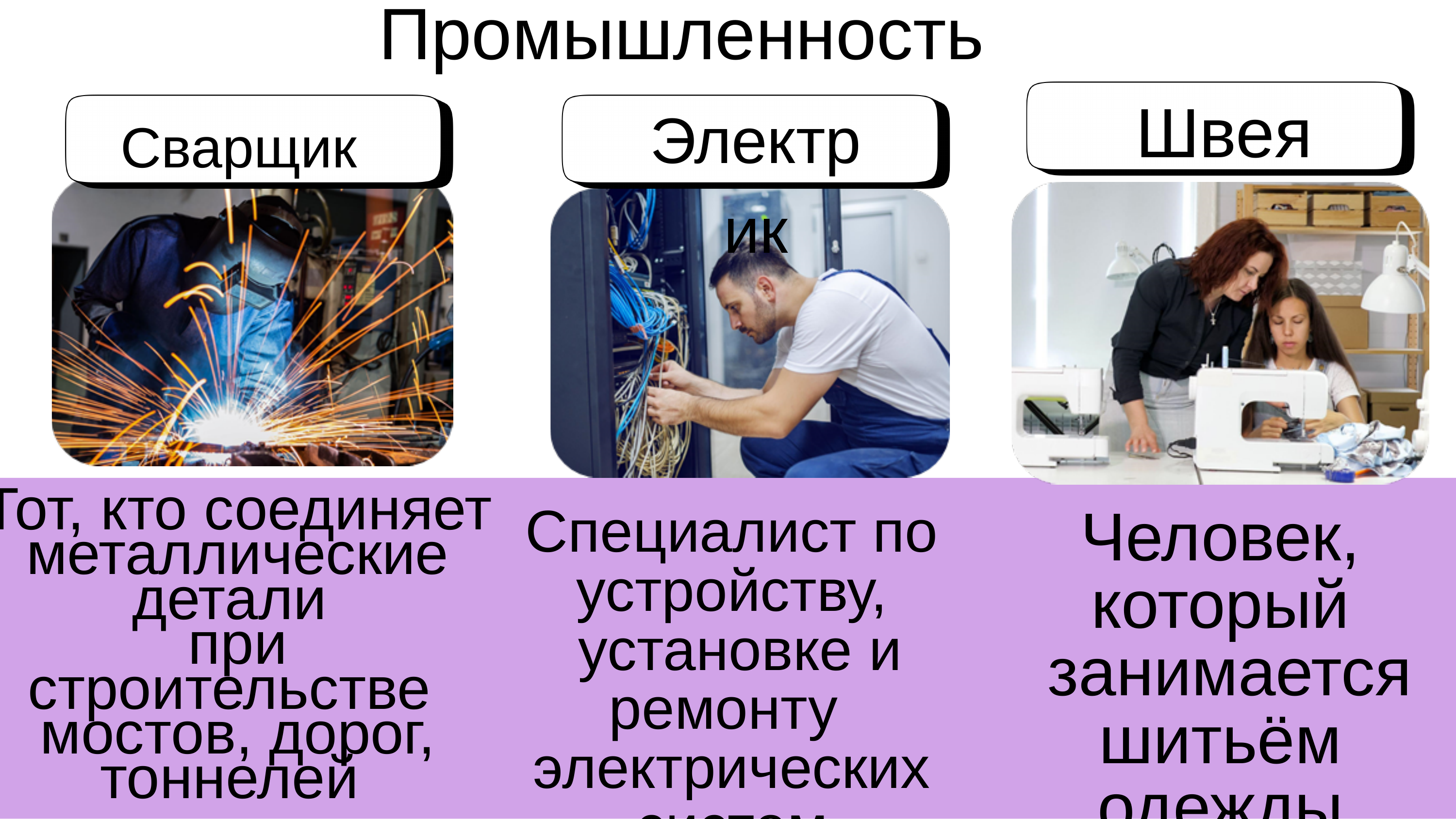

Промышленность

Швея
Электрик

Сварщик

Тот, кто соединяет
 металлические
детали
при строительстве
мостов, дорог, тоннелей
Специалист по устройству,
 установке и ремонту
электрических систем
Человек, который
 занимается
 шитьём
одежды